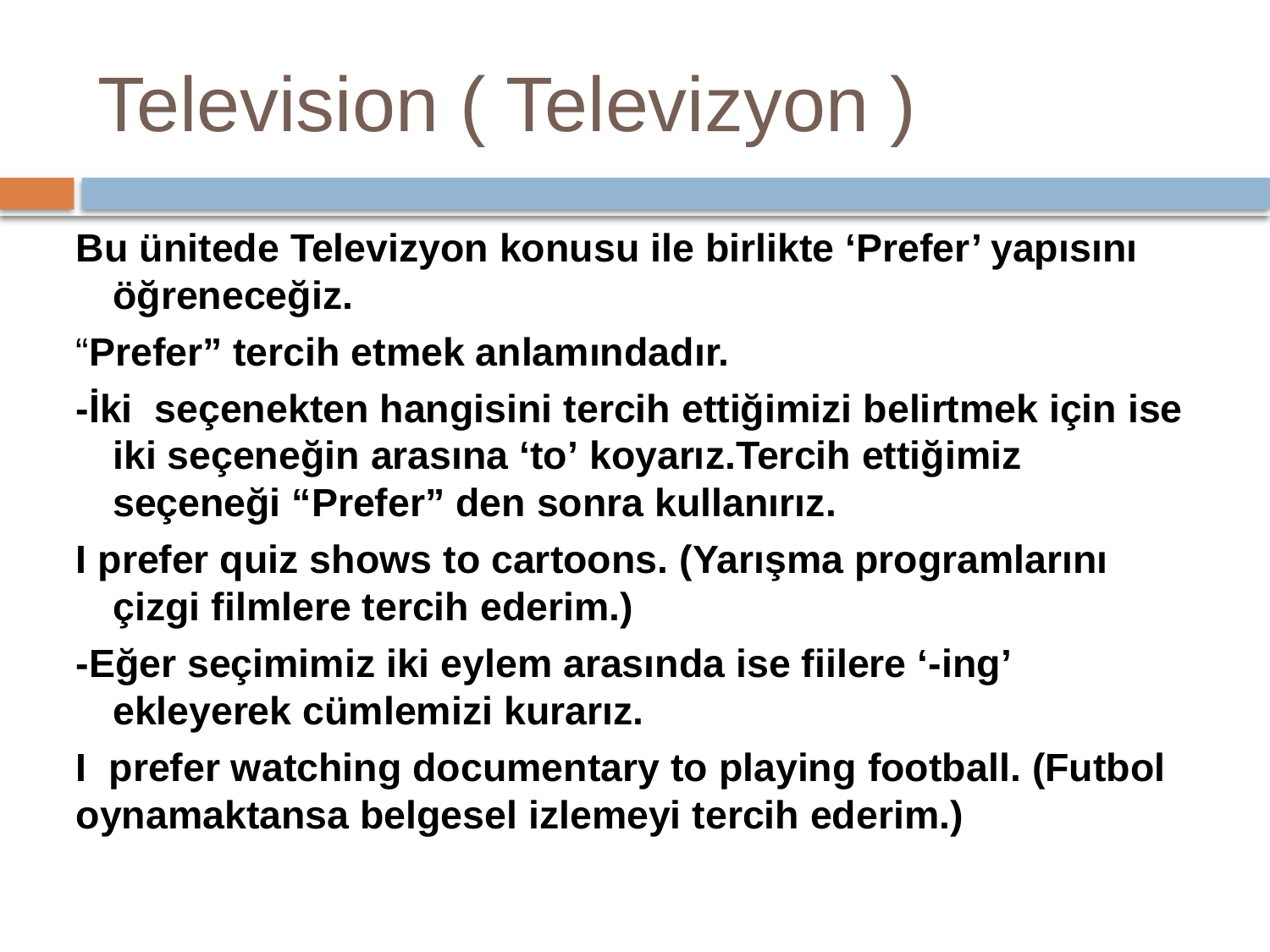

# Television ( Televizyon )
Bu ünitede Televizyon konusu ile birlikte ‘Prefer’ yapısını öğreneceğiz.
“Prefer” tercih etmek anlamındadır.
-İki  seçenekten hangisini tercih ettiğimizi belirtmek için ise iki seçeneğin arasına ‘to’ koyarız.Tercih ettiğimiz seçeneği “Prefer” den sonra kullanırız.
I prefer quiz shows to cartoons. (Yarışma programlarını çizgi filmlere tercih ederim.)
-Eğer seçimimiz iki eylem arasında ise fiilere ‘-ing’  ekleyerek cümlemizi kurarız.
I  prefer watching documentary to playing football. (Futbol oynamaktansa belgesel izlemeyi tercih ederim.)